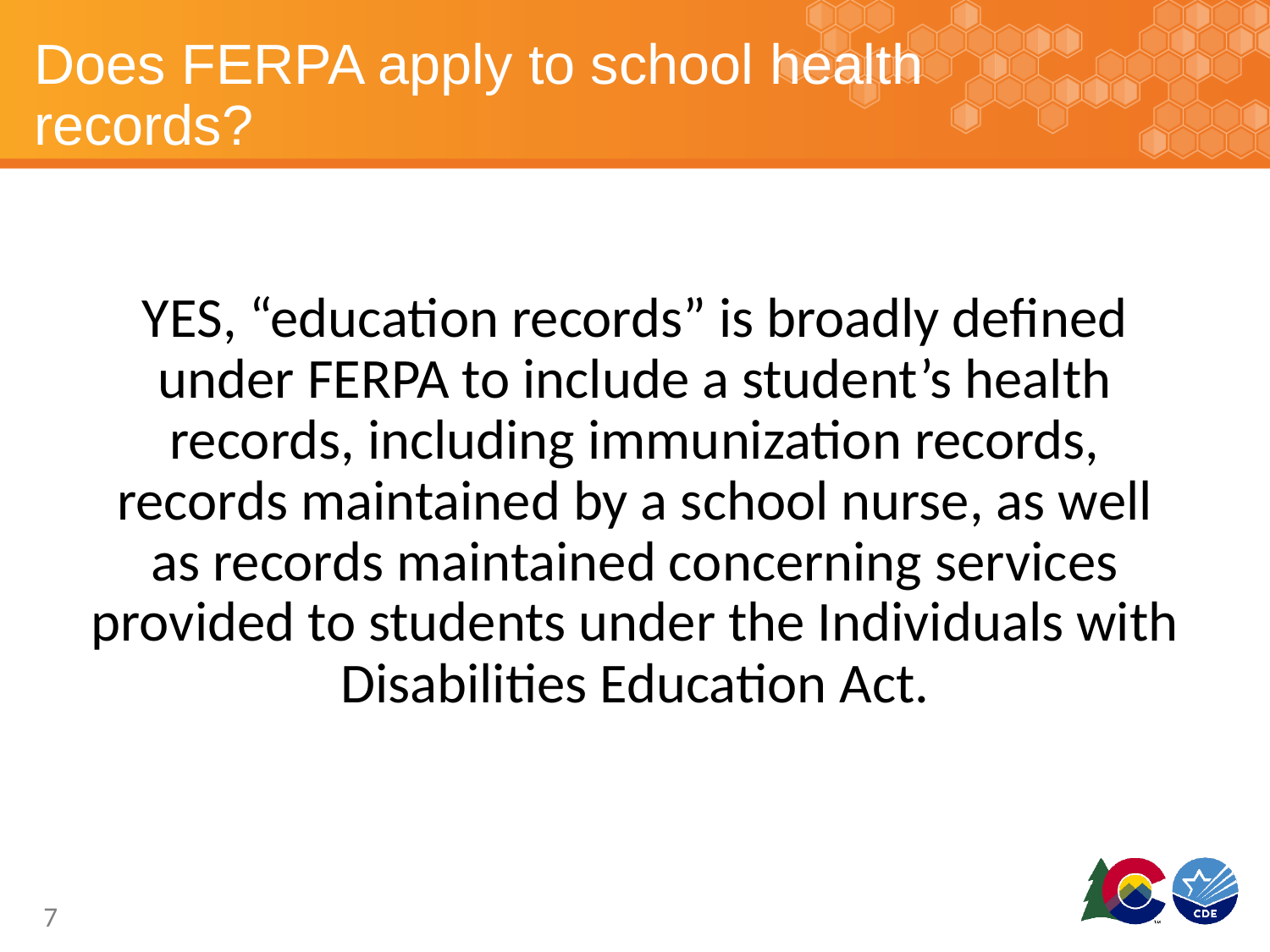

# Does FERPA apply to school health records?

YES, “education records” is broadly defined under FERPA to include a student’s health records, including immunization records, records maintained by a school nurse, as well as records maintained concerning services provided to students under the Individuals with Disabilities Education Act.

7